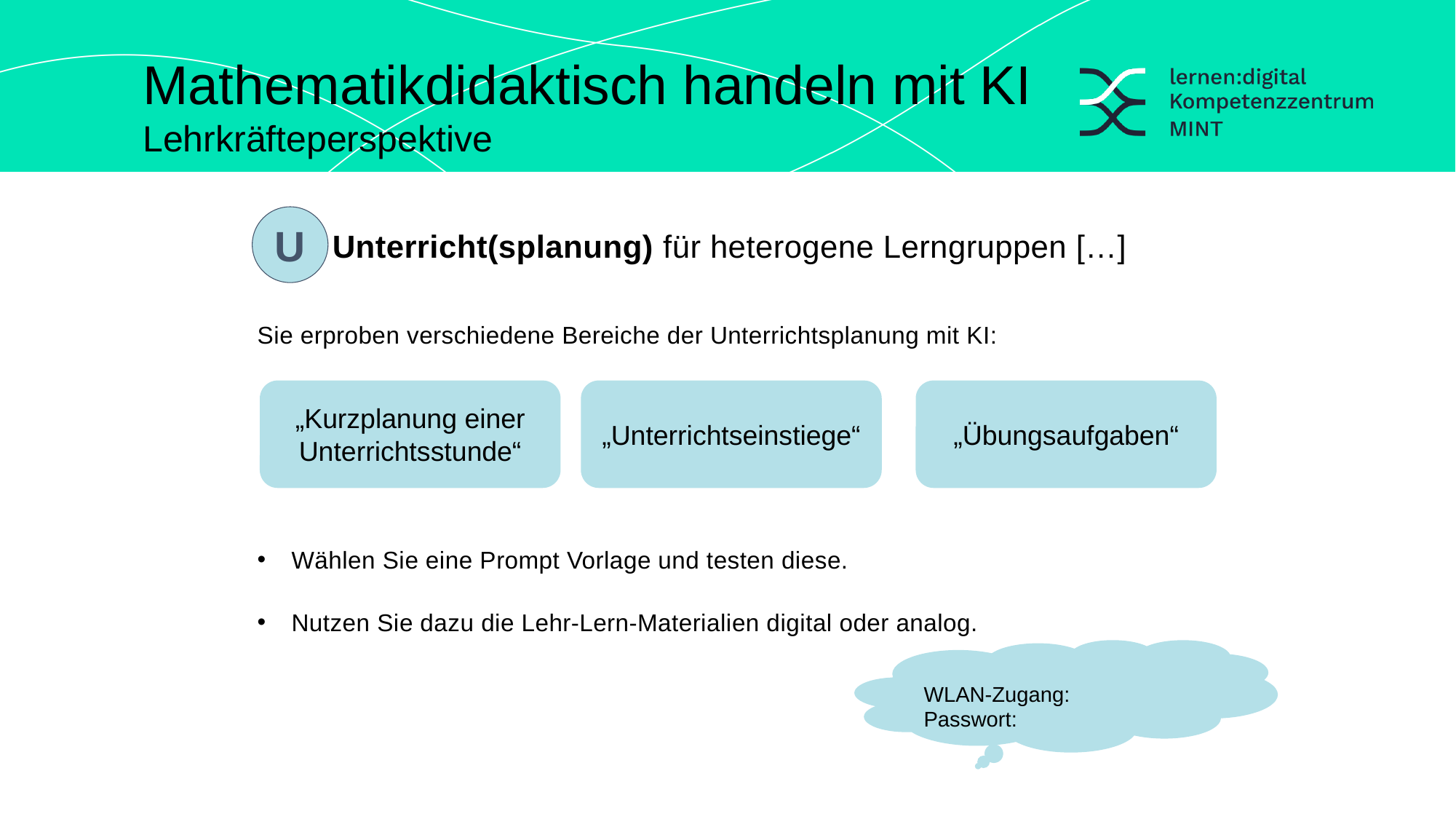

Mathematikdidaktisch handeln mit KI
Lehrkräfteperspektive
U
Unterricht(splanung) für heterogene Lerngruppen […]
Sie erproben verschiedene Bereiche der Unterrichtsplanung mit KI:

Wählen Sie eine Prompt Vorlage und testen diese.
Nutzen Sie dazu die Lehr-Lern-Materialien digital oder analog.
„Kurzplanung einer Unterrichtsstunde“
„Unterrichtseinstiege“
„Übungsaufgaben“

WLAN-Zugang:
Passwort: